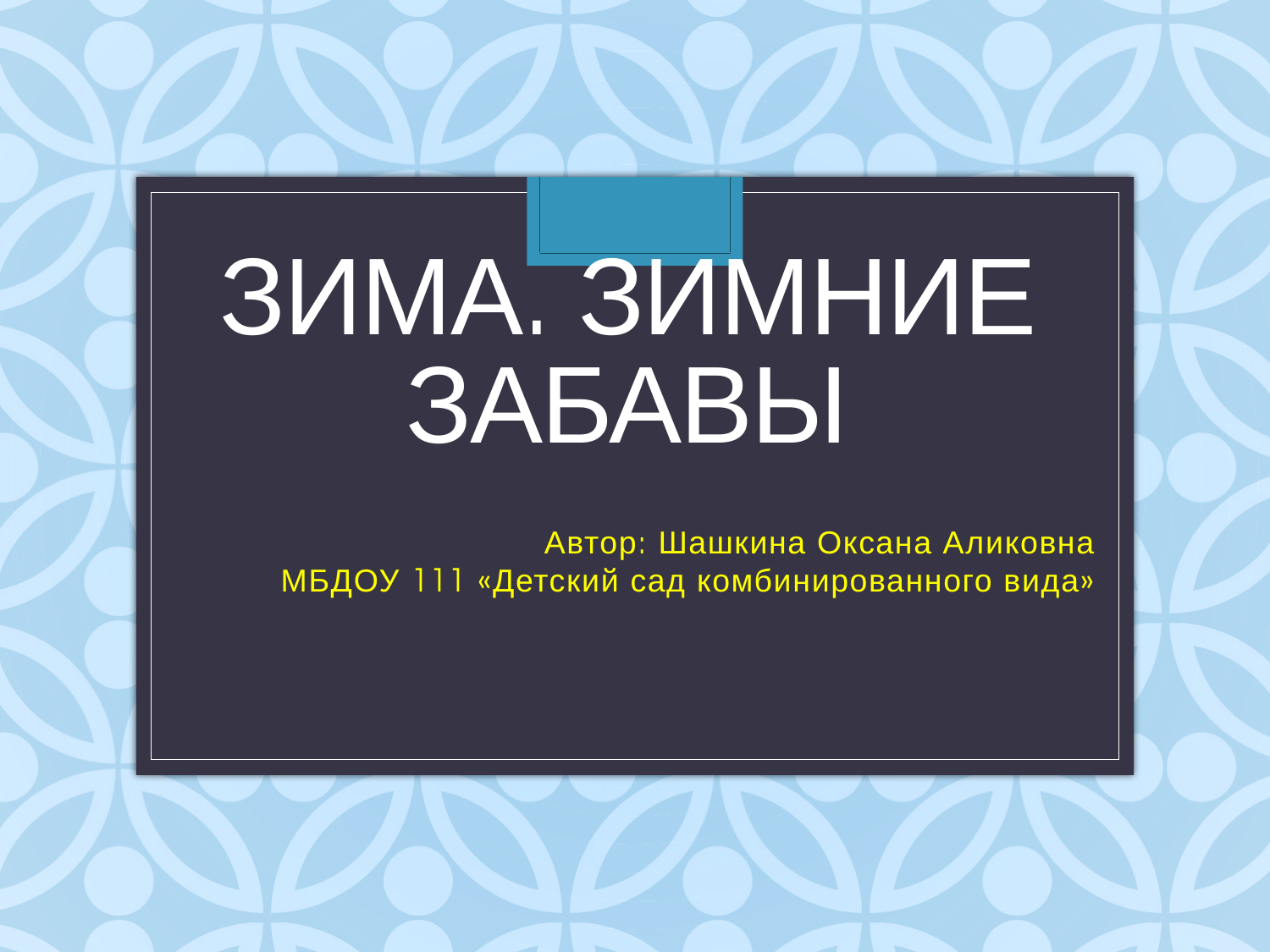

# Зима. Зимние забавы
Автор: Шашкина Оксана Аликовна
МБДОУ 111 «Детский сад комбинированного вида»